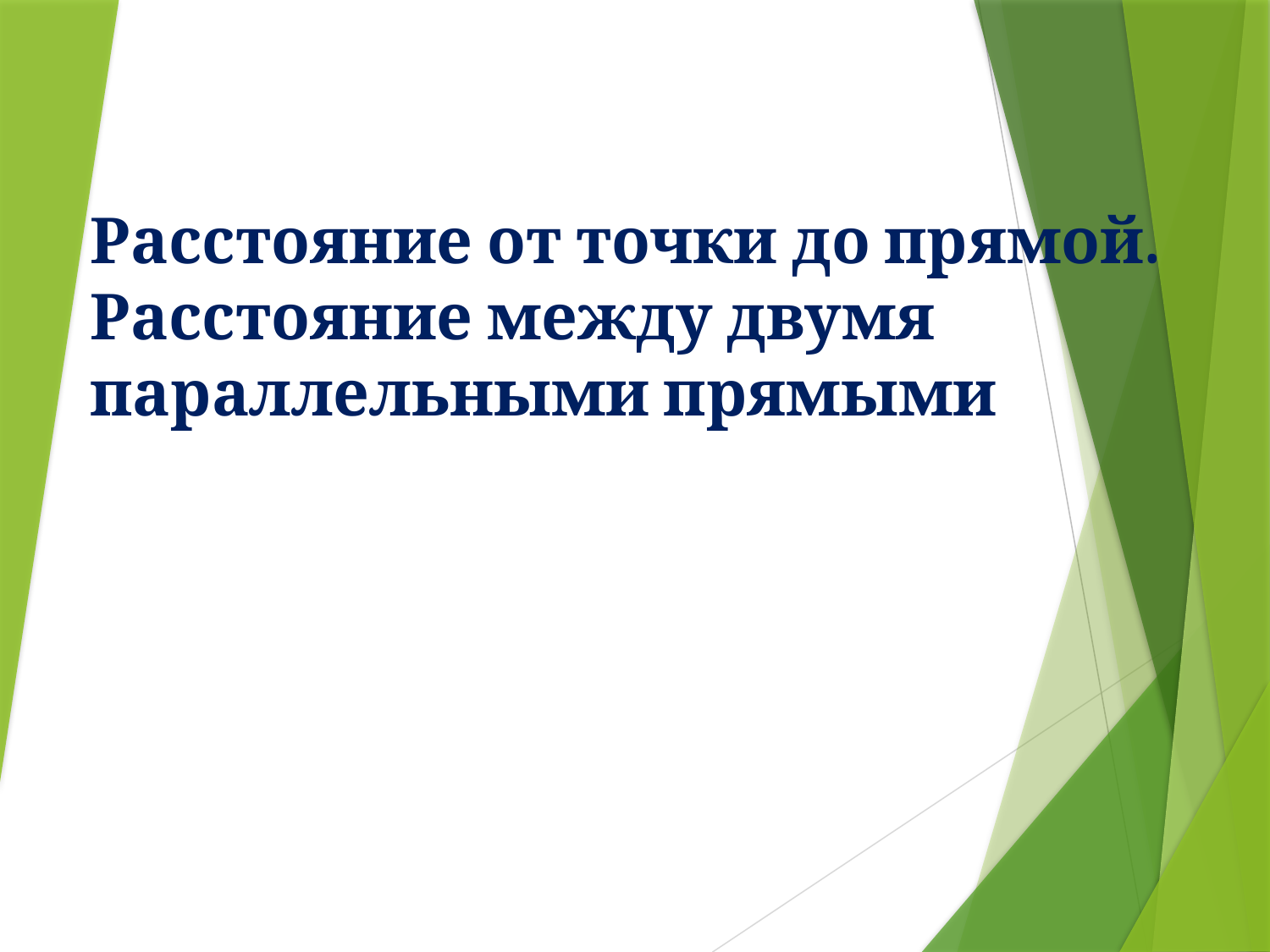

Расстояние от точки до прямой.
Расстояние между двумя параллельными прямыми